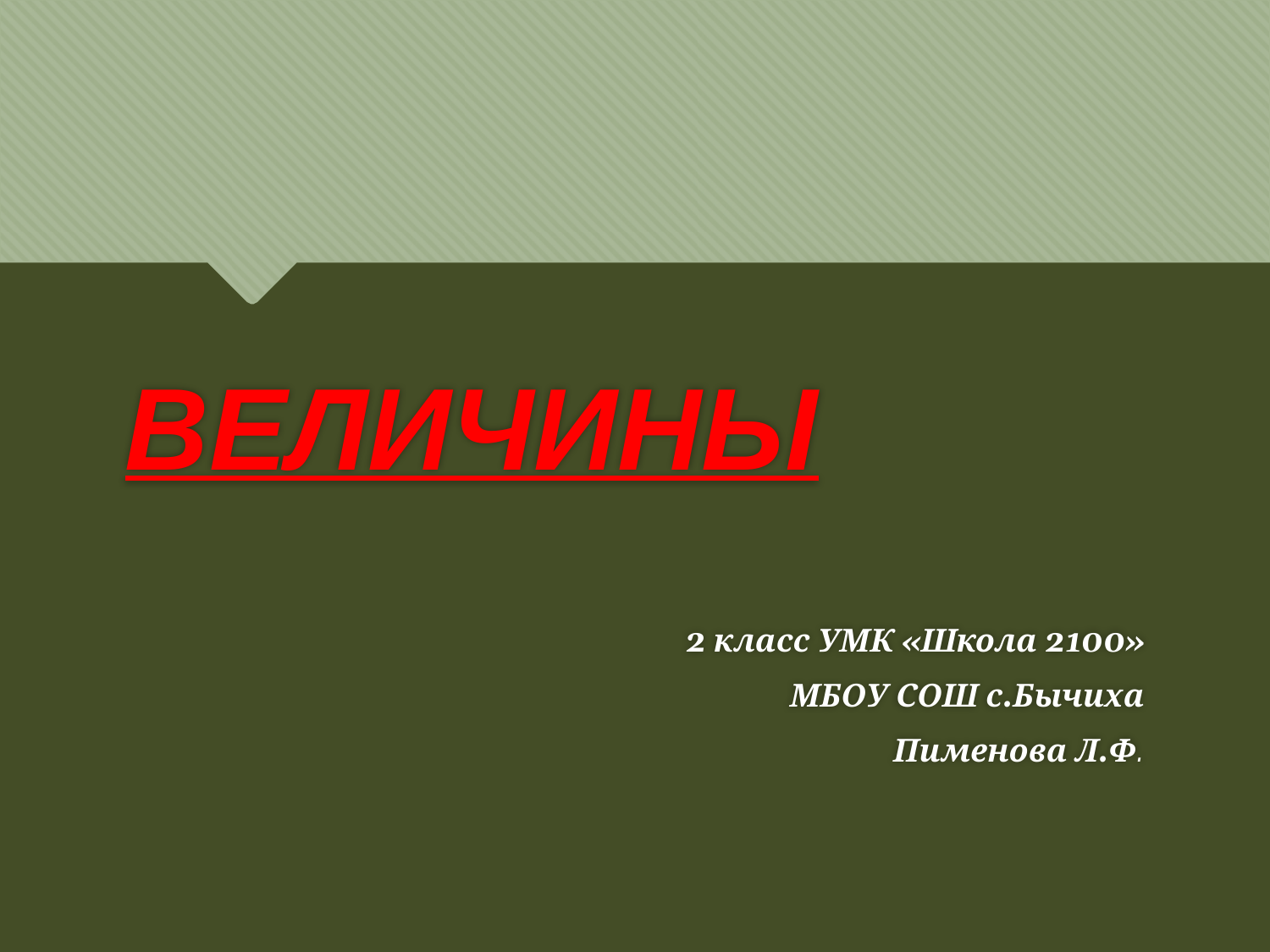

#
ВЕЛИЧИНЫ

2 класс УМК «Школа 2100»
МБОУ СОШ с.Бычиха
Пименова Л.Ф.